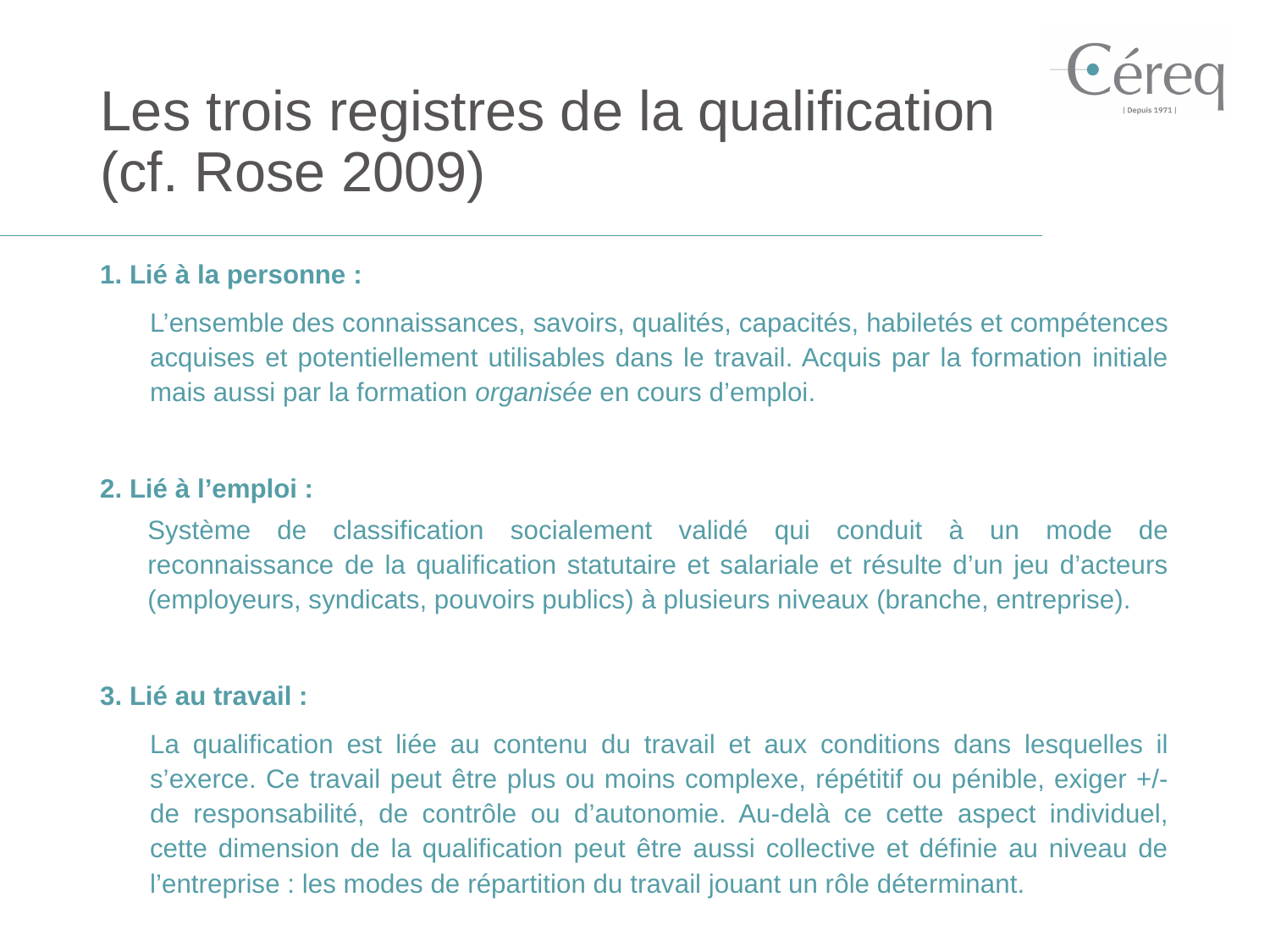

# Les trois registres de la qualification (cf. Rose 2009)
1. Lié à la personne :
	L’ensemble des connaissances, savoirs, qualités, capacités, habiletés et compétences acquises et potentiellement utilisables dans le travail. Acquis par la formation initiale mais aussi par la formation organisée en cours d’emploi.

2. Lié à l’emploi :
Système de classification socialement validé qui conduit à un mode de reconnaissance de la qualification statutaire et salariale et résulte d’un jeu d’acteurs (employeurs, syndicats, pouvoirs publics) à plusieurs niveaux (branche, entreprise).

3. Lié au travail :
	La qualification est liée au contenu du travail et aux conditions dans lesquelles il s’exerce. Ce travail peut être plus ou moins complexe, répétitif ou pénible, exiger +/- de responsabilité, de contrôle ou d’autonomie. Au-delà ce cette aspect individuel, cette dimension de la qualification peut être aussi collective et définie au niveau de l’entreprise : les modes de répartition du travail jouant un rôle déterminant.